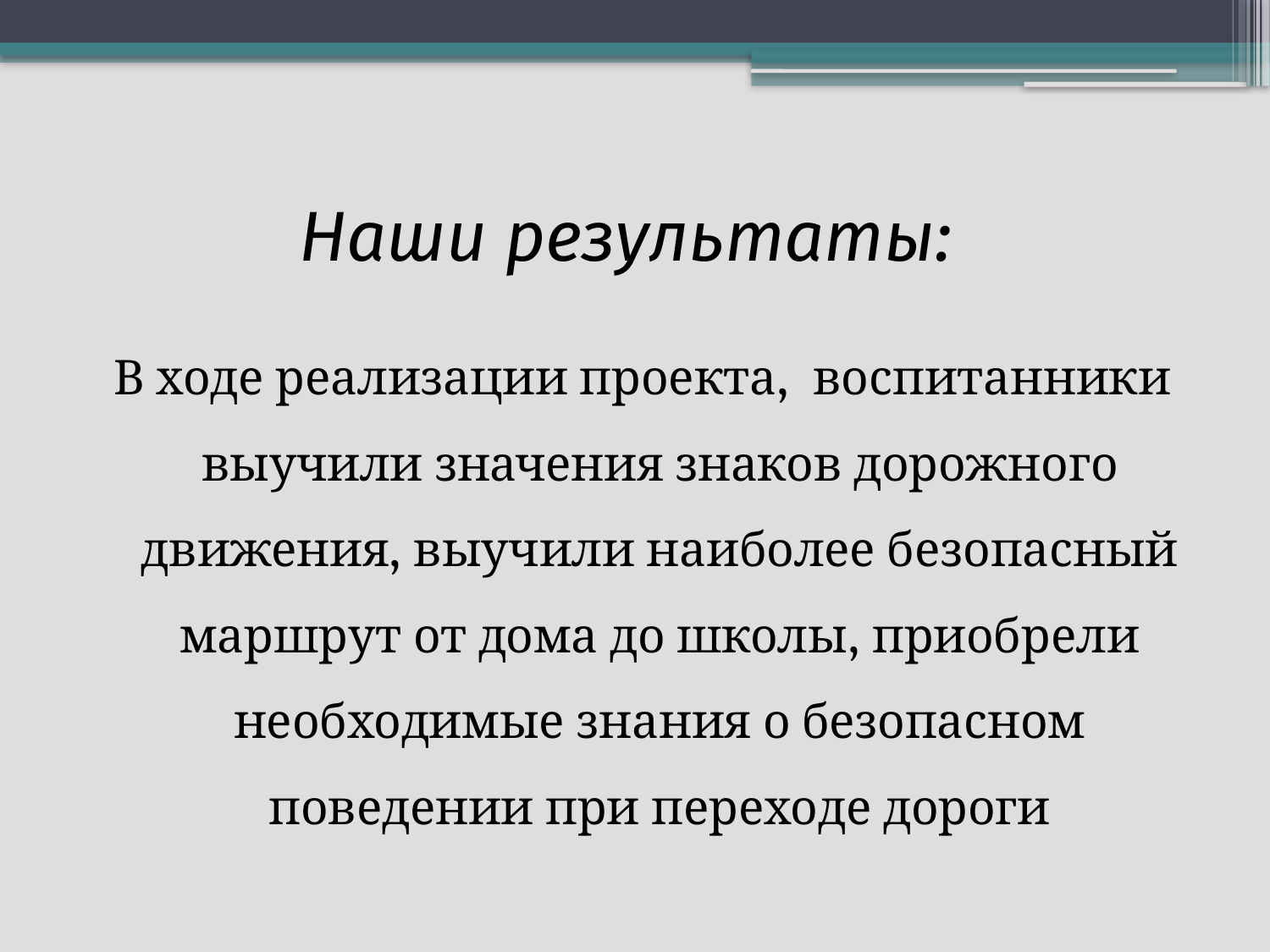

# Наши результаты:
В ходе реализации проекта,  воспитанники выучили значения знаков дорожного движения, выучили наиболее безопасный маршрут от дома до школы, приобрели необходимые знания о безопасном поведении при переходе дороги